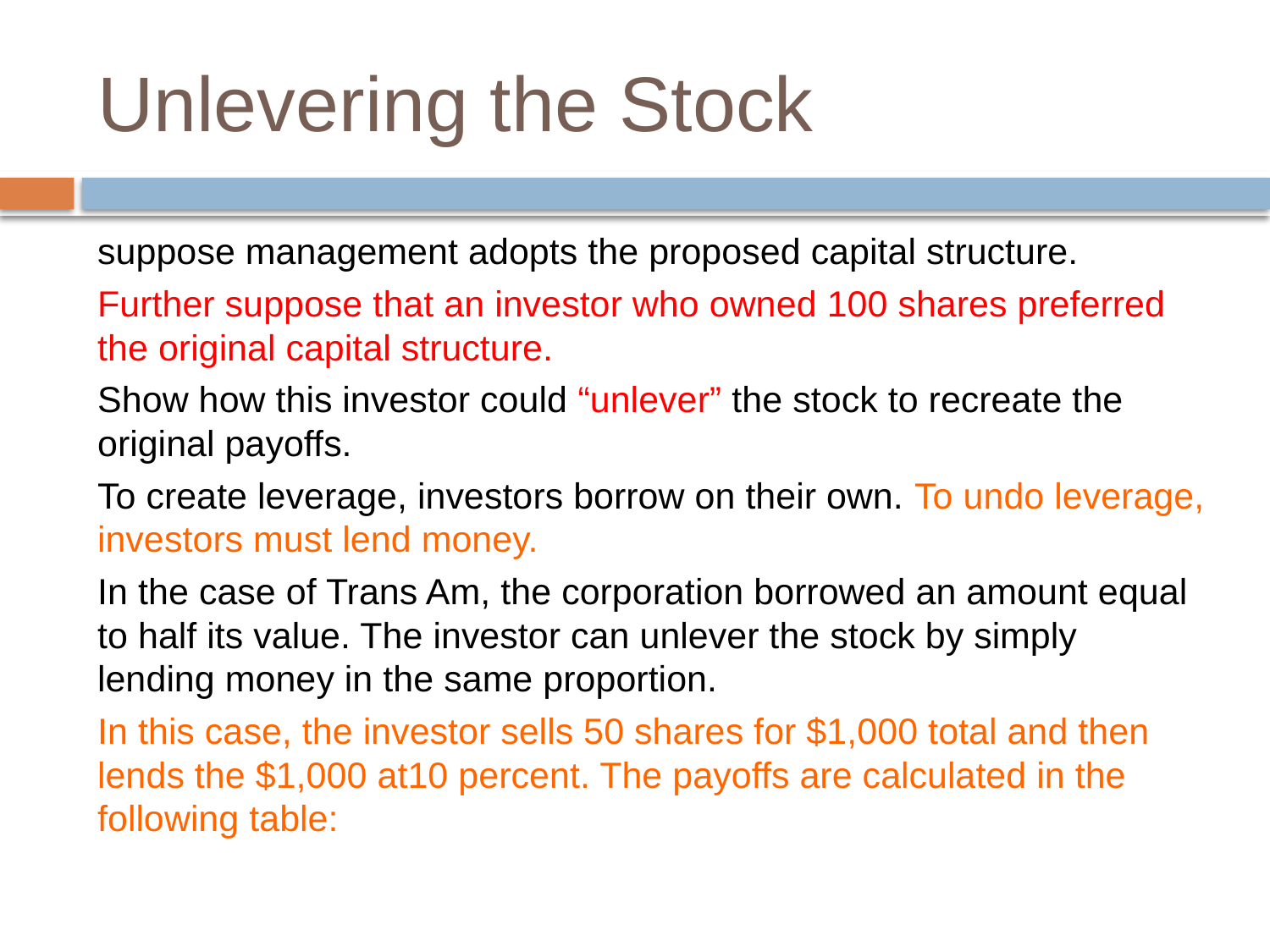

# Unlevering the Stock
suppose management adopts the proposed capital structure.
Further suppose that an investor who owned 100 shares preferred the original capital structure.
Show how this investor could “unlever” the stock to recreate the original payoffs.
To create leverage, investors borrow on their own. To undo leverage, investors must lend money.
In the case of Trans Am, the corporation borrowed an amount equal to half its value. The investor can unlever the stock by simply lending money in the same proportion.
In this case, the investor sells 50 shares for $1,000 total and then lends the $1,000 at10 percent. The payoffs are calculated in the following table: